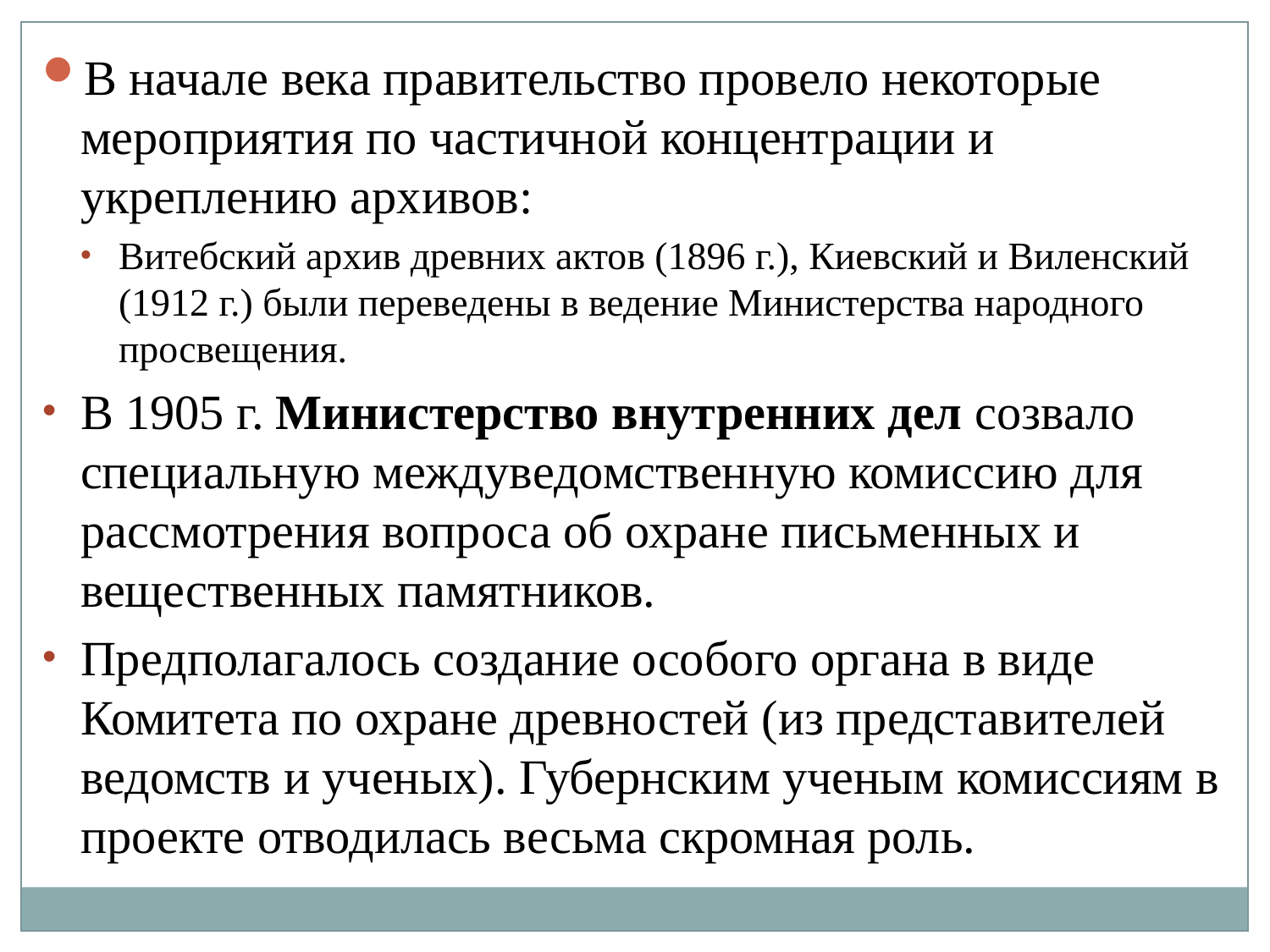

В начале века правительство провело некоторые мероприятия по частичной концентрации и укреплению архивов:
Витебский архив древних актов (1896 г.), Киевский и Виленский (1912 г.) были переведены в ведение Министерства народного просвещения.
В 1905 г. Министерство внутренних дел созвало специальную междуведомственную комиссию для рассмотрения вопроса об охране письменных и вещественных памятников.
Предполагалось создание особого органа в виде Комитета по охране древностей (из представителей ведомств и ученых). Губернским ученым комиссиям в проекте отводилась весьма скромная роль.